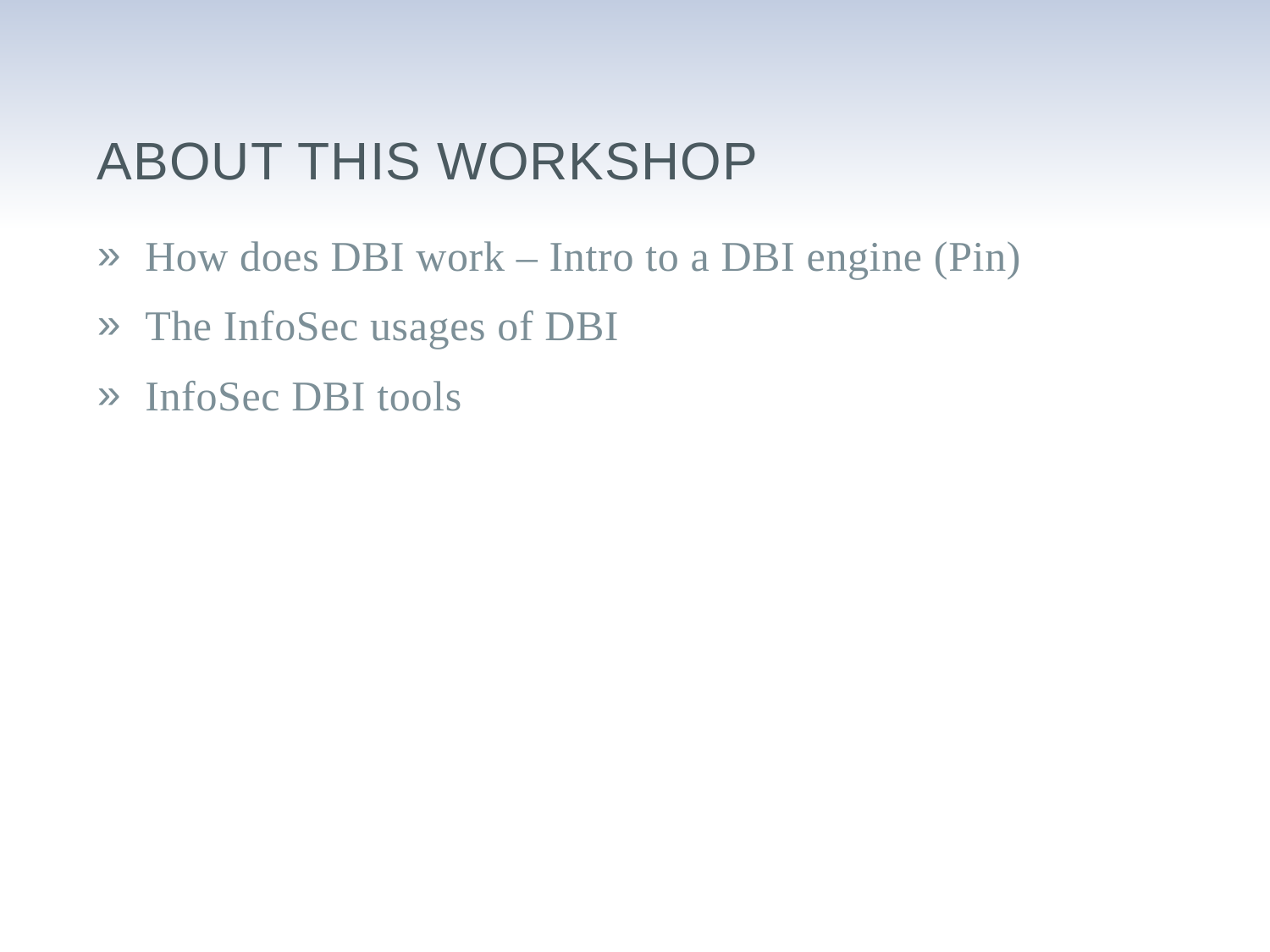

# About this workshop
How does DBI work – Intro to a DBI engine (Pin)
The InfoSec usages of DBI
InfoSec DBI tools